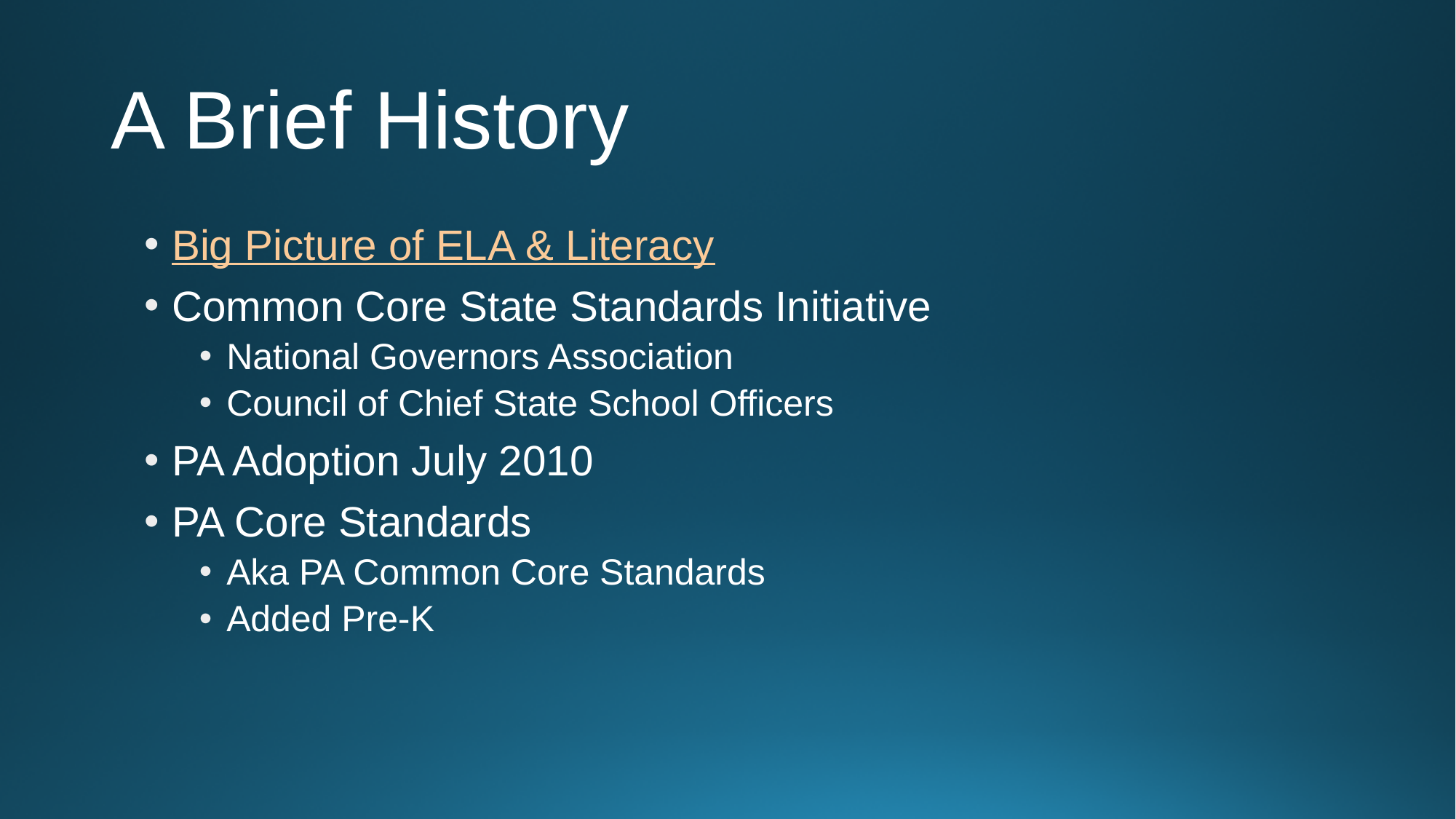

# A Brief History
Big Picture of ELA & Literacy
Common Core State Standards Initiative
National Governors Association
Council of Chief State School Officers
PA Adoption July 2010
PA Core Standards
Aka PA Common Core Standards
Added Pre-K